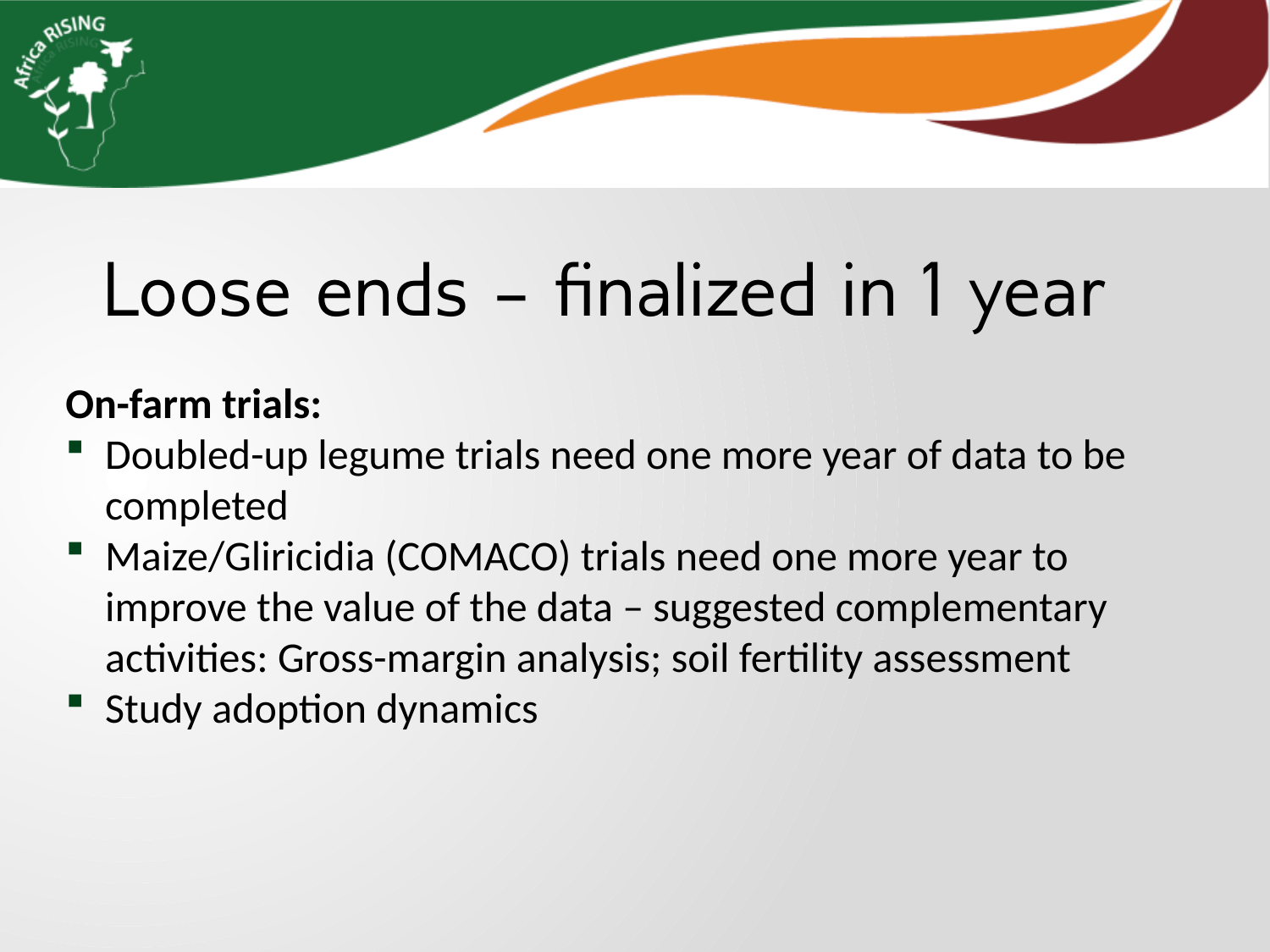

Loose ends – finalized in 1 year
On-farm trials:
Doubled-up legume trials need one more year of data to be completed
Maize/Gliricidia (COMACO) trials need one more year to improve the value of the data – suggested complementary activities: Gross-margin analysis; soil fertility assessment
Study adoption dynamics